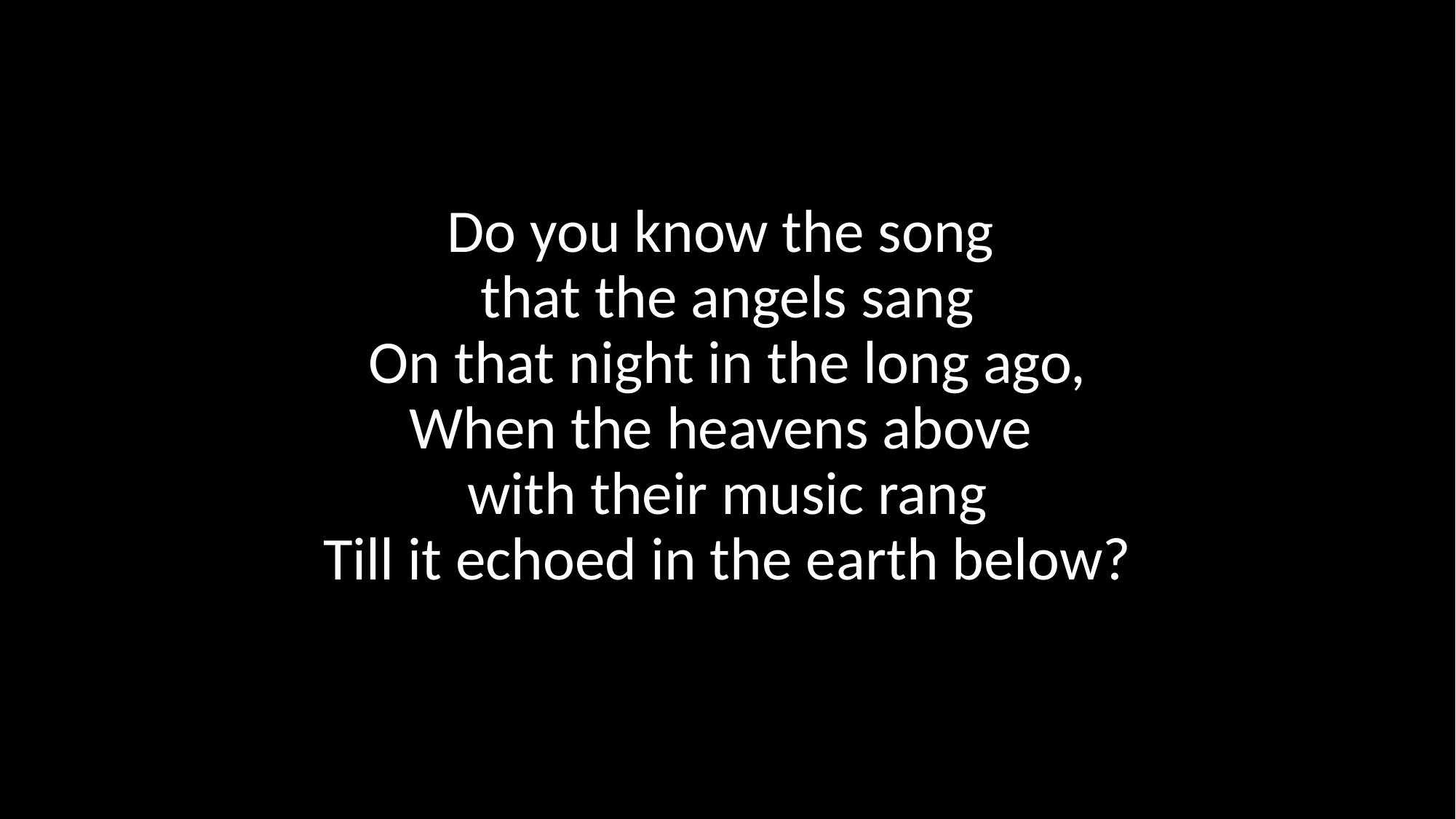

#
Do you know the song
that the angels sang
On that night in the long ago,
When the heavens above
with their music rang
Till it echoed in the earth below?